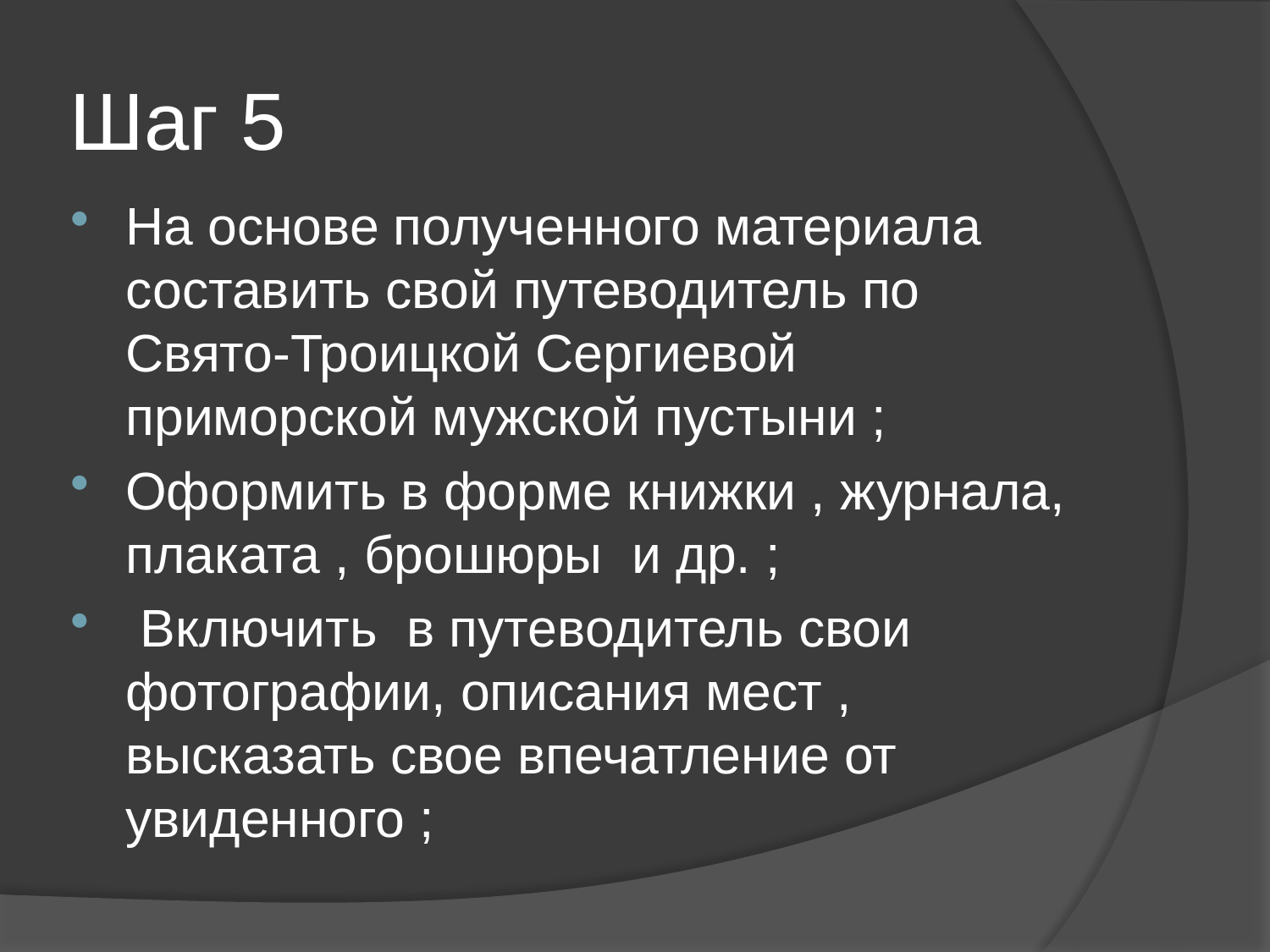

# Шаг 5
На основе полученного материала составить свой путеводитель по  Свято-Троицкой Сергиевой приморской мужской пустыни ;
Оформить в форме книжки , журнала, плаката , брошюры  и др. ;
 Включить  в путеводитель свои фотографии, описания мест , высказать свое впечатление от увиденного ;